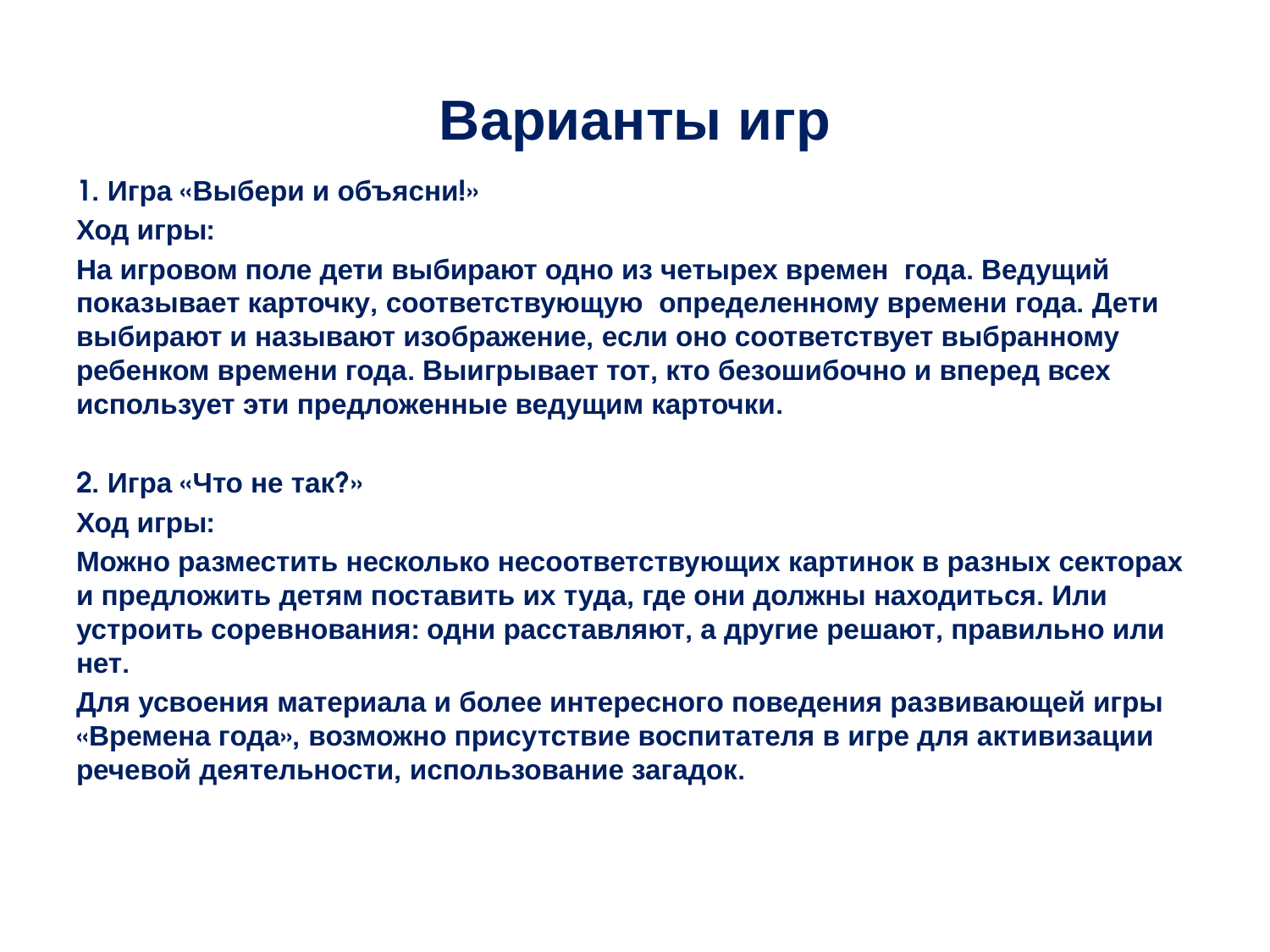

# Варианты игр
1. Игра «Выбери и объясни!»
Ход игры:
На игровом поле дети выбирают одно из четырех времен  года. Ведущий показывает карточку, соответствующую  определенному времени года. Дети выбирают и называют изображение, если оно соответствует выбранному ребенком времени года. Выигрывает тот, кто безошибочно и вперед всех использует эти предложенные ведущим карточки.

2. Игра «Что не так?»
Ход игры:
Можно разместить несколько несоответствующих картинок в разных секторах и предложить детям поставить их туда, где они должны находиться. Или устроить соревнования: одни расставляют, а другие решают, правильно или нет.
Для усвоения материала и более интересного поведения развивающей игры «Времена года», возможно присутствие воспитателя в игре для активизации речевой деятельности, использование загадок.